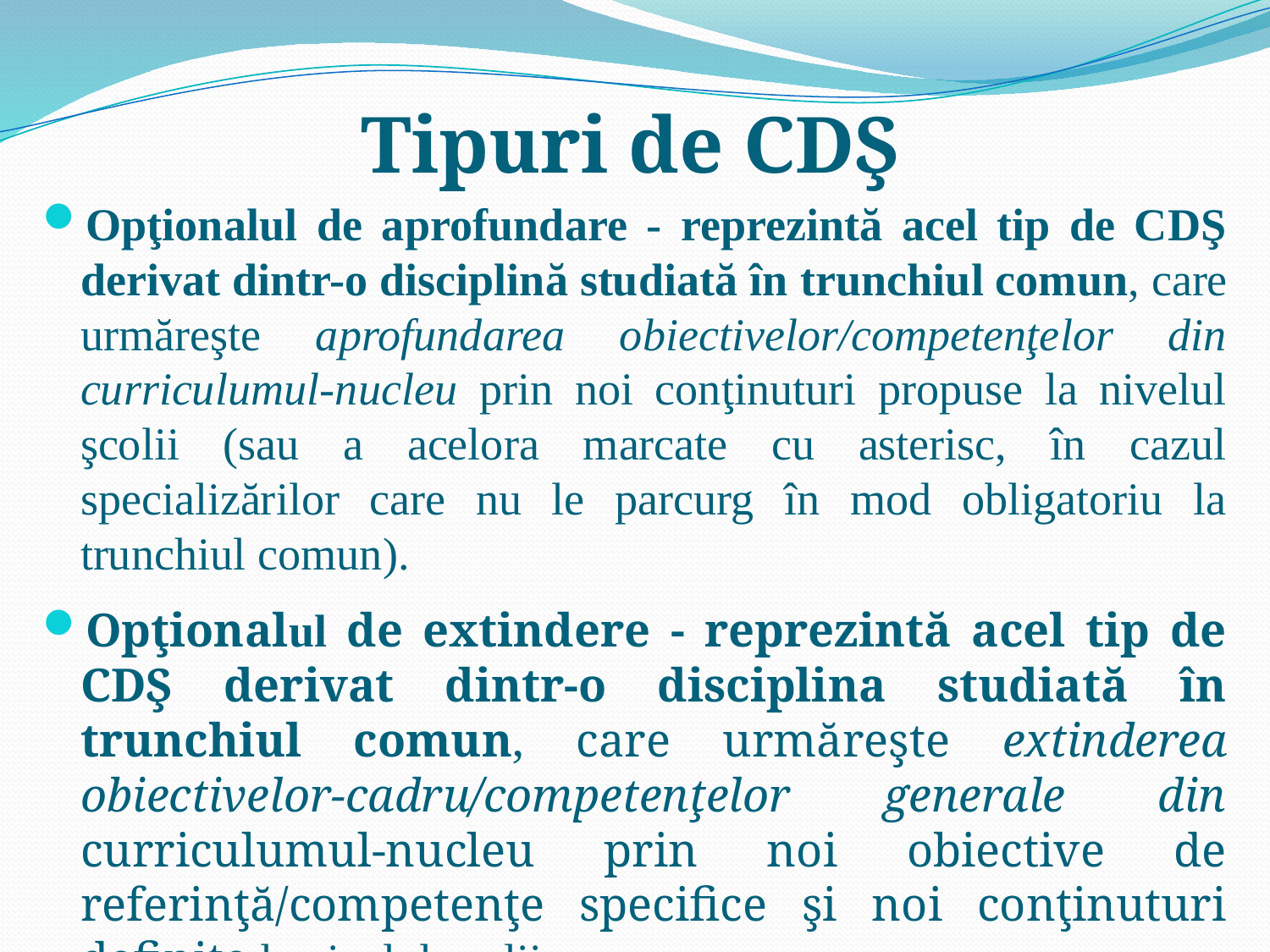

# Tipuri de CDŞ
Opţionalul de aprofundare - reprezintă acel tip de CDŞ derivat dintr-o disciplină studiată în trunchiul comun, care urmăreşte aprofundarea obiectivelor/competenţelor din curriculumul-nucleu prin noi conţinuturi propuse la nivelul şcolii (sau a acelora marcate cu asterisc, în cazul specializărilor care nu le parcurg în mod obligatoriu la trunchiul comun).

Opţionalul de extindere - reprezintă acel tip de CDŞ derivat dintr-o disciplina studiată în trunchiul comun, care urmăreşte extinderea obiectivelor-cadru/competenţelor generale din curriculumul-nucleu prin noi obiective de referinţă/competenţe specifice şi noi conţinuturi definite la nivelul şcolii.